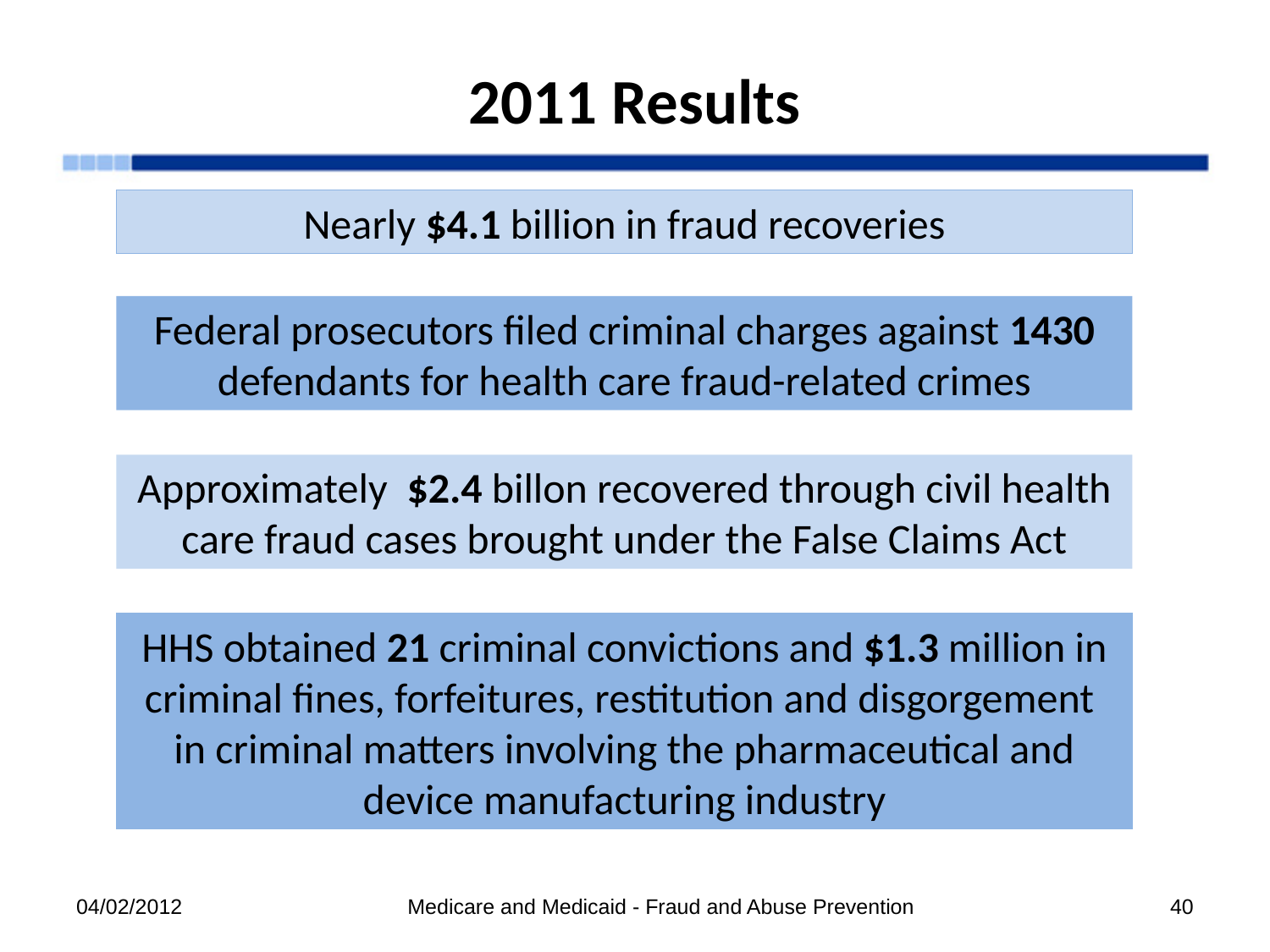

# 2011 Results
Nearly $4.1 billion in fraud recoveries
Federal prosecutors filed criminal charges against 1430 defendants for health care fraud-related crimes
Approximately  $2.4 billon recovered through civil health care fraud cases brought under the False Claims Act
HHS obtained 21 criminal convictions and $1.3 million in criminal fines, forfeitures, restitution and disgorgement  in criminal matters involving the pharmaceutical and device manufacturing industry
04/02/2012
Medicare and Medicaid - Fraud and Abuse Prevention
40